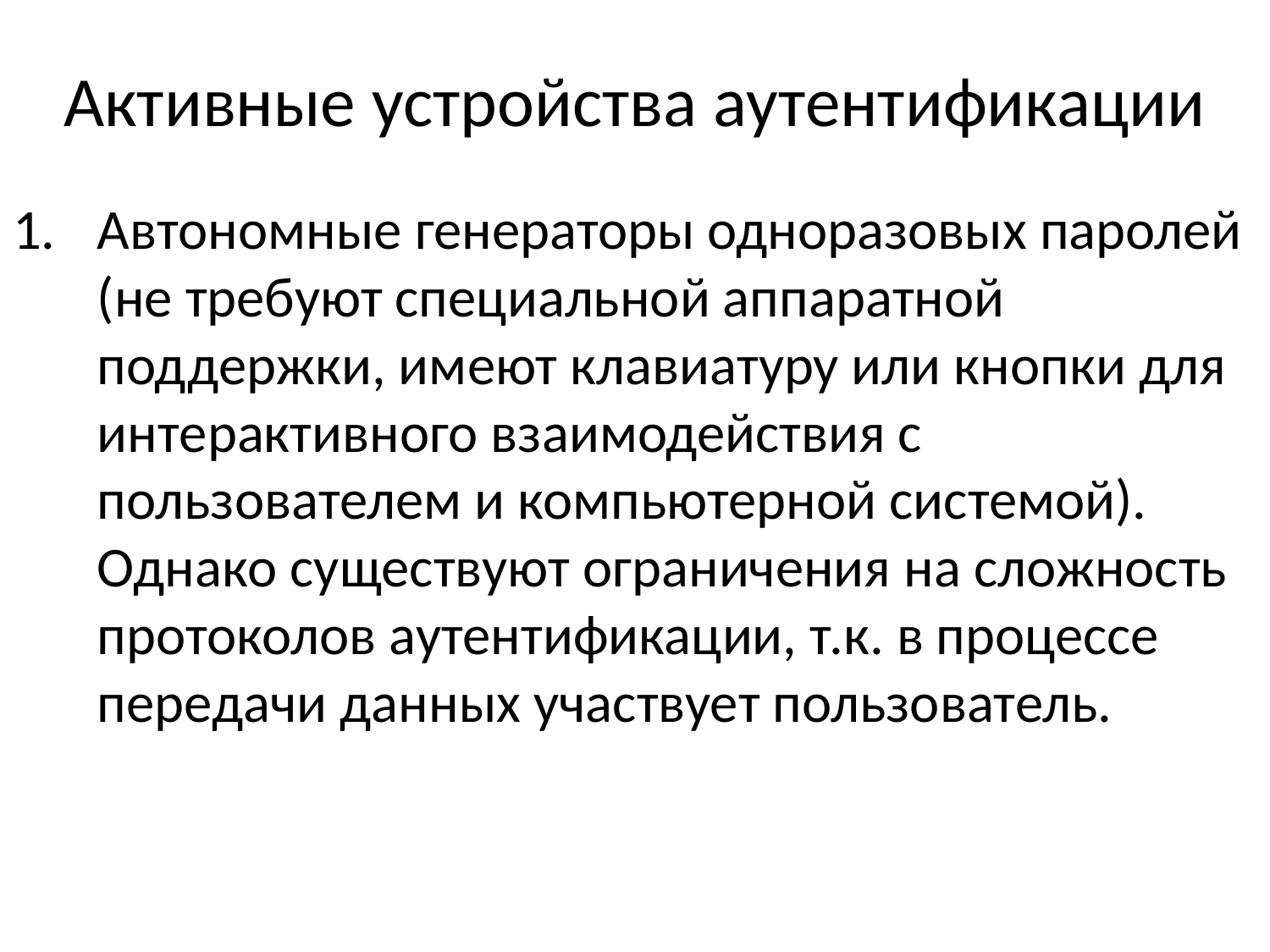

# Активные устройства аутентификации
Автономные генераторы одноразовых паролей (не требуют специальной аппаратной поддержки, имеют клавиатуру или кнопки для интерактивного взаимодействия с пользователем и компьютерной системой). Однако существуют ограничения на сложность протоколов аутентификации, т.к. в процессе передачи данных участвует пользователь.